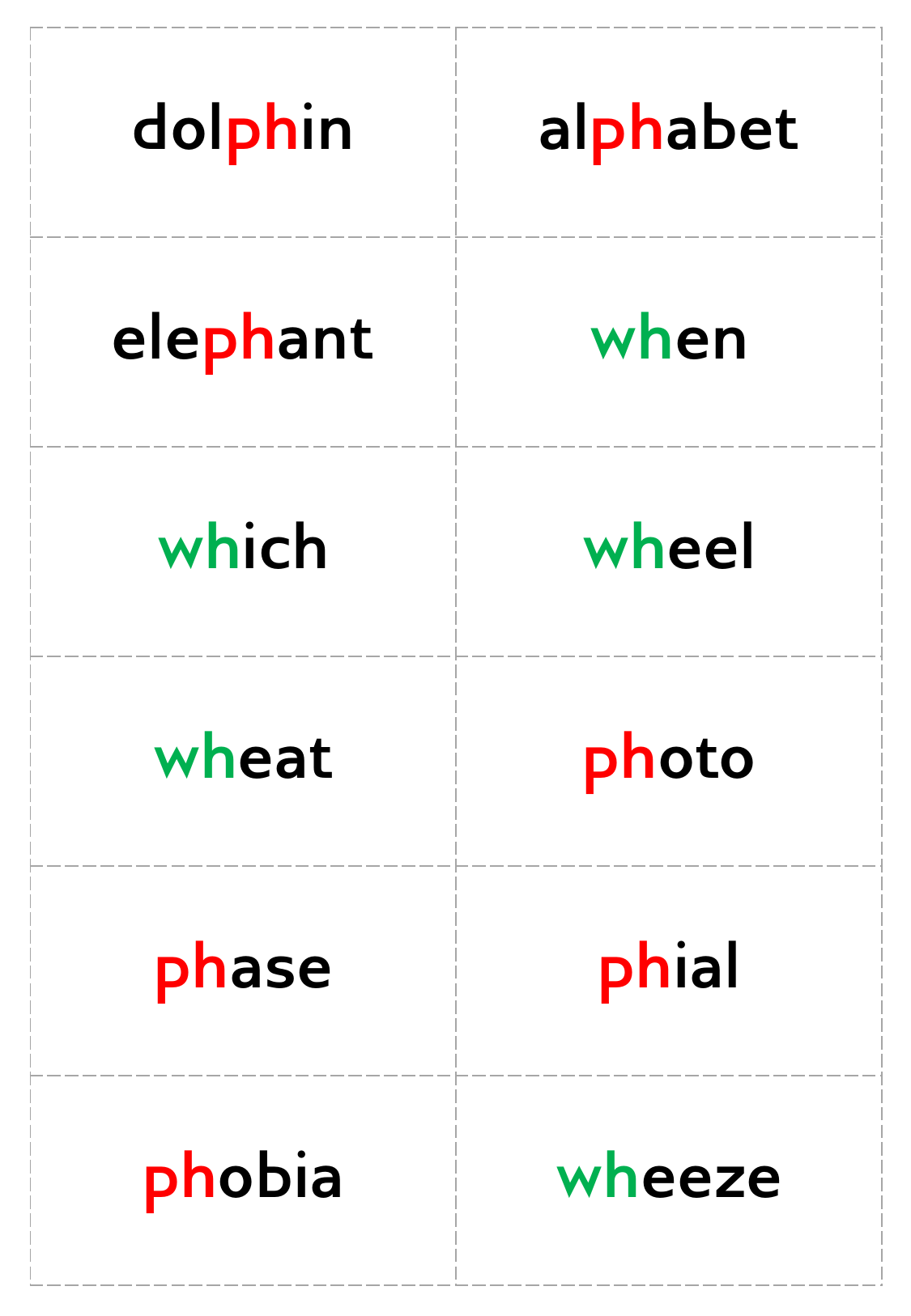

| dolphin | alphabet |
| --- | --- |
| elephant | when |
| which | wheel |
| wheat | photo |
| phase | phial |
| phobia | wheeze |